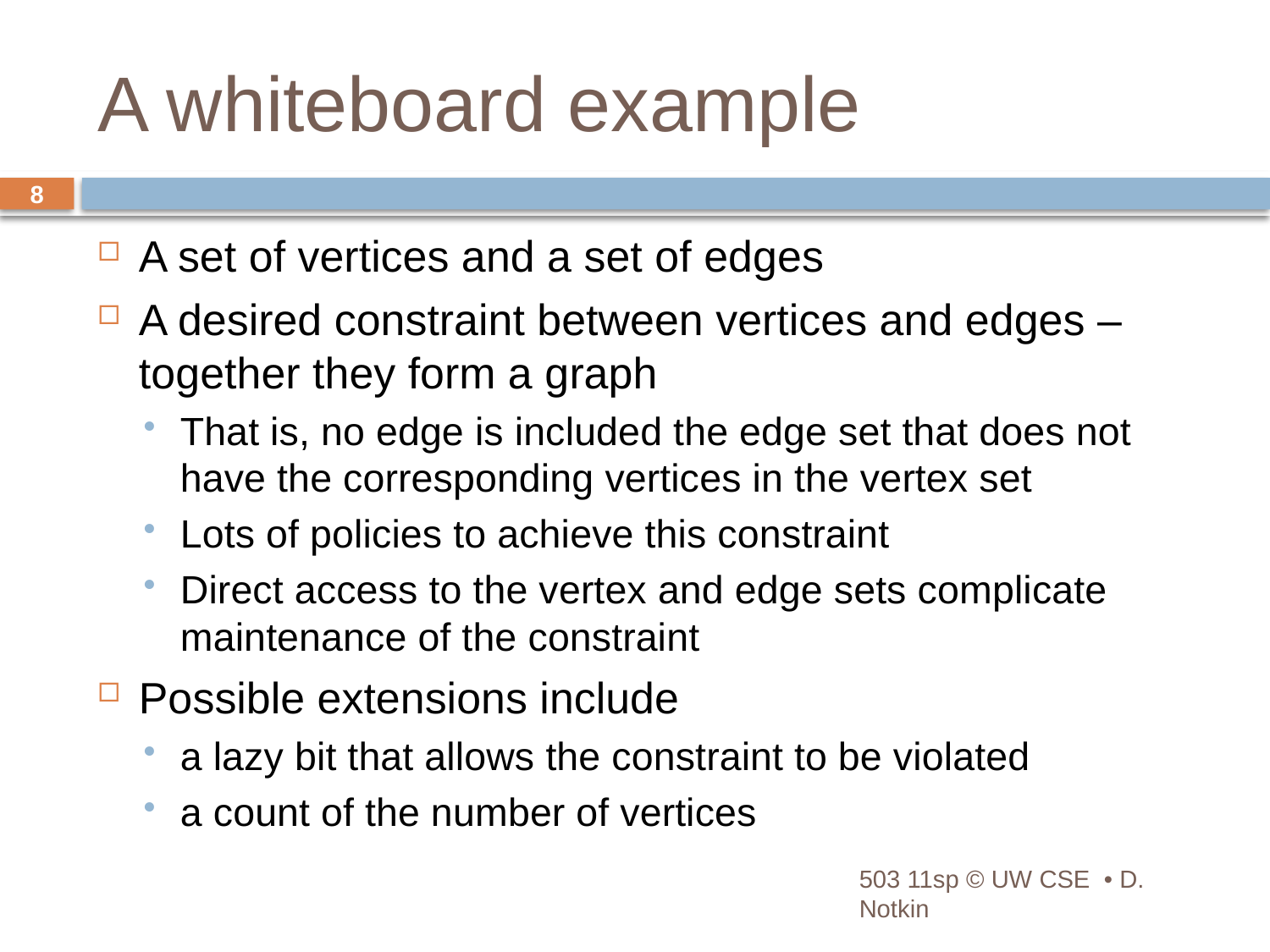

# A whiteboard example
8
A set of vertices and a set of edges
A desired constraint between vertices and edges – together they form a graph
That is, no edge is included the edge set that does not have the corresponding vertices in the vertex set
Lots of policies to achieve this constraint
Direct access to the vertex and edge sets complicate maintenance of the constraint
Possible extensions include
a lazy bit that allows the constraint to be violated
a count of the number of vertices
503 11sp © UW CSE  • D. Notkin